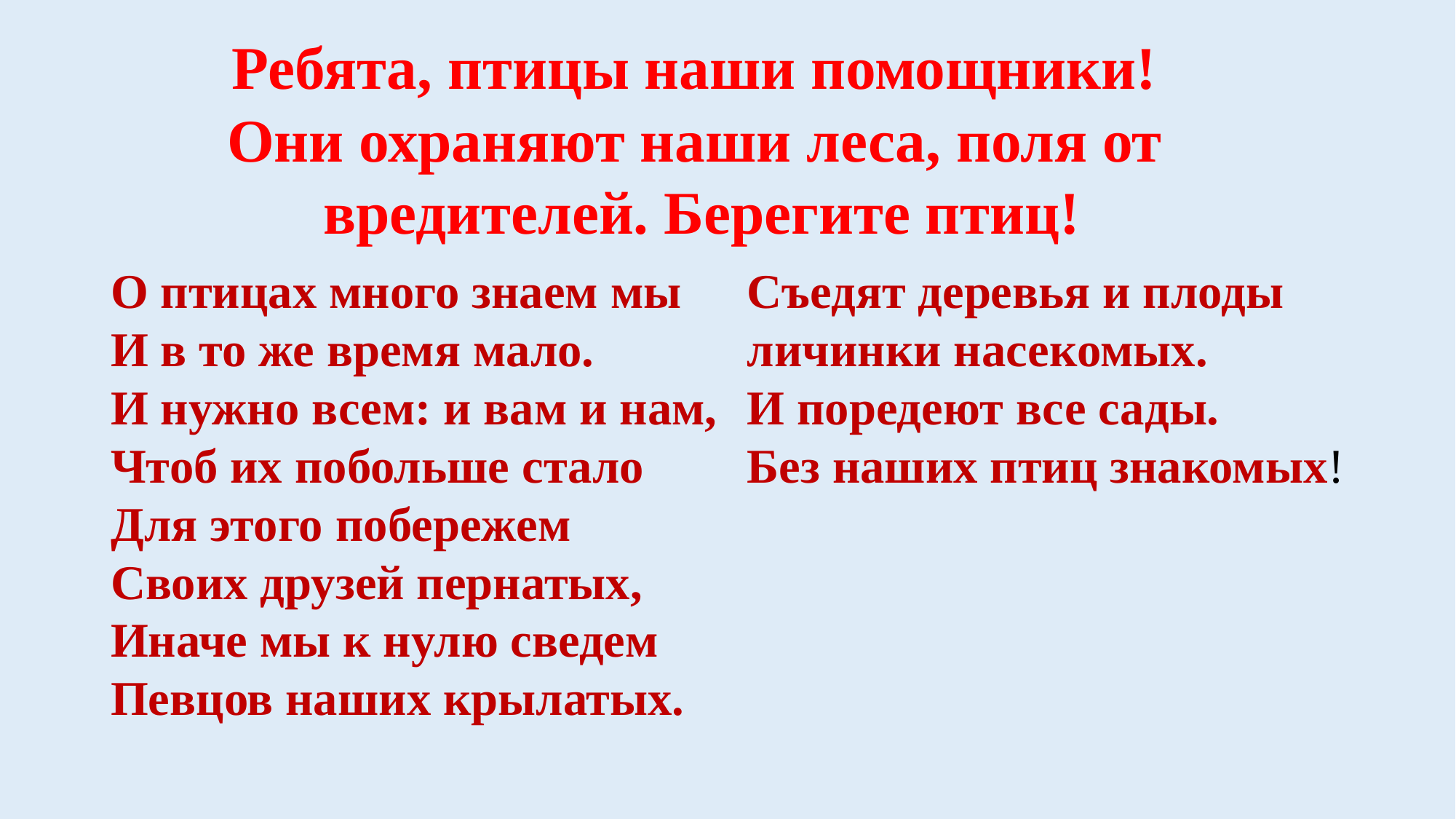

Ребята, птицы наши помощники!
Они охраняют наши леса, поля от
вредителей. Берегите птиц!
О птицах много знаем мы
И в то же время мало.
И нужно всем: и вам и нам,
Чтоб их побольше стало
Для этого побережем
Своих друзей пернатых,
Иначе мы к нулю сведем
Певцов наших крылатых.
Съедят деревья и плоды
личинки насекомых.
И поредеют все сады.
Без наших птиц знакомых!